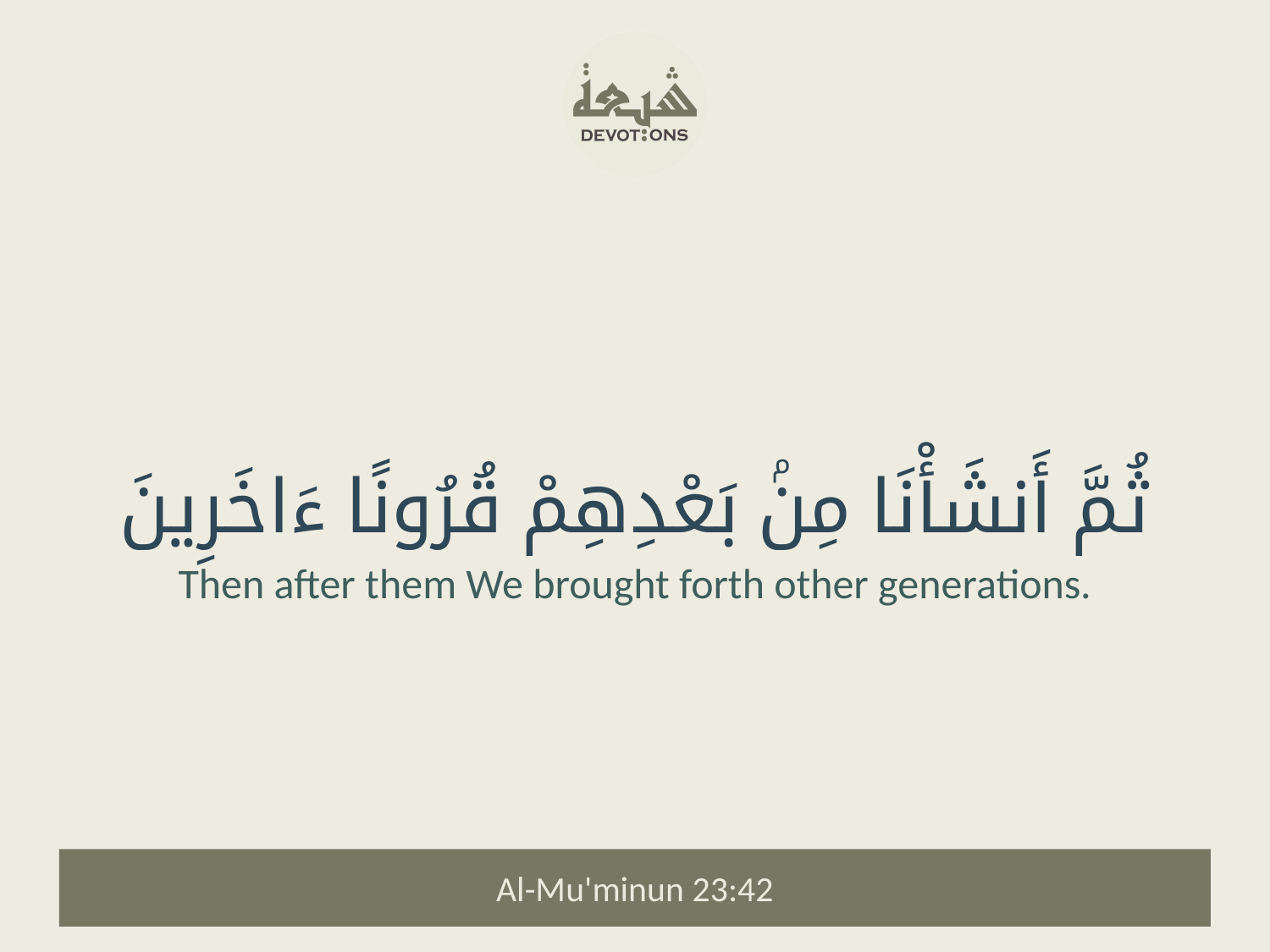

ثُمَّ أَنشَأْنَا مِنۢ بَعْدِهِمْ قُرُونًا ءَاخَرِينَ
Then after them We brought forth other generations.
Al-Mu'minun 23:42